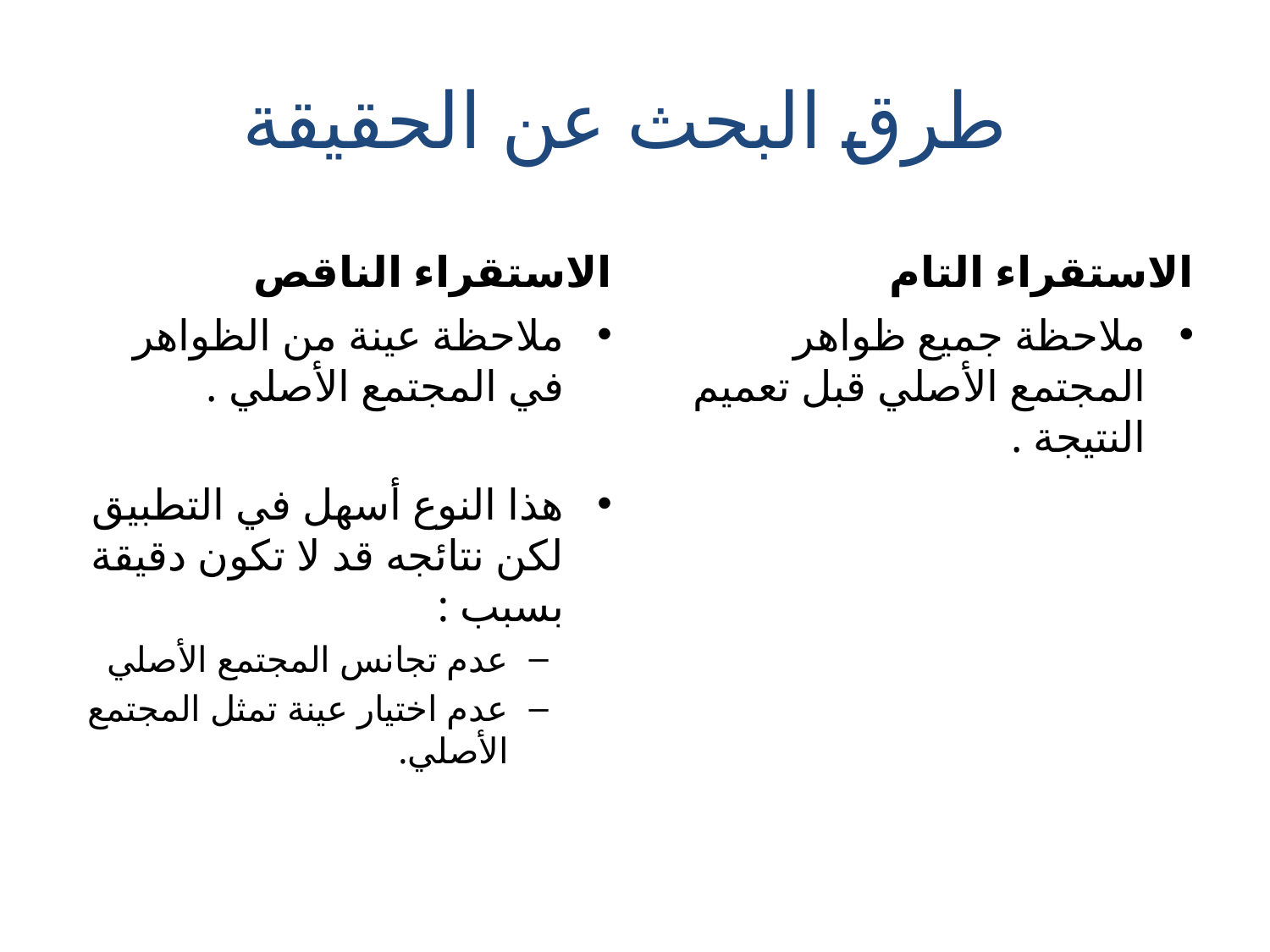

# طرق البحث عن الحقيقة
الاستقراء الناقص
الاستقراء التام
ملاحظة عينة من الظواهر في المجتمع الأصلي .

هذا النوع أسهل في التطبيق لكن نتائجه قد لا تكون دقيقة بسبب :
عدم تجانس المجتمع الأصلي
عدم اختيار عينة تمثل المجتمع الأصلي.
ملاحظة جميع ظواهر المجتمع الأصلي قبل تعميم النتيجة .